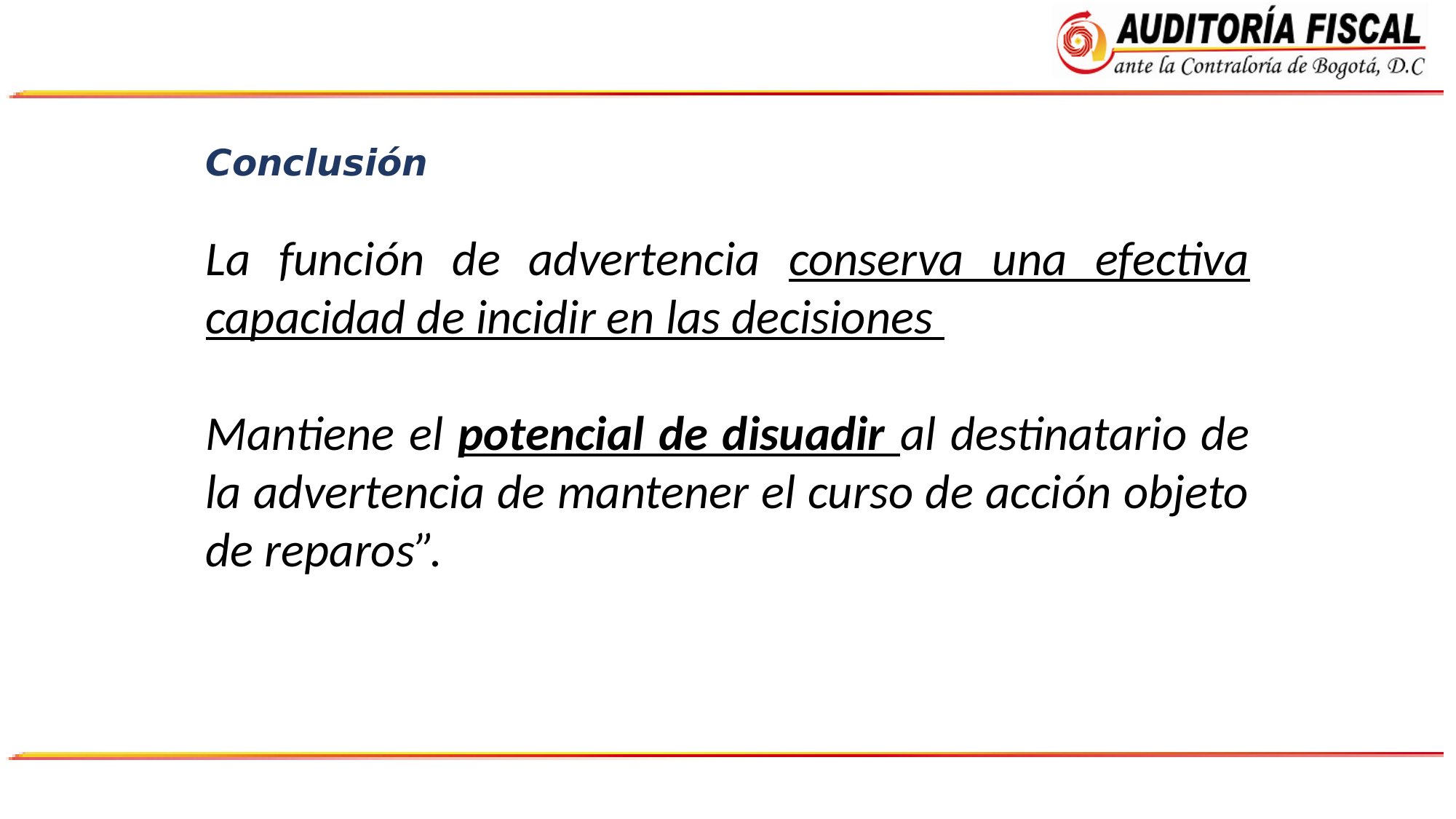

Conclusión

La función de advertencia conserva una efectiva capacidad de incidir en las decisiones

Mantiene el potencial de disuadir al destinatario de la advertencia de mantener el curso de acción objeto de reparos”.

Total Procesos
5.045